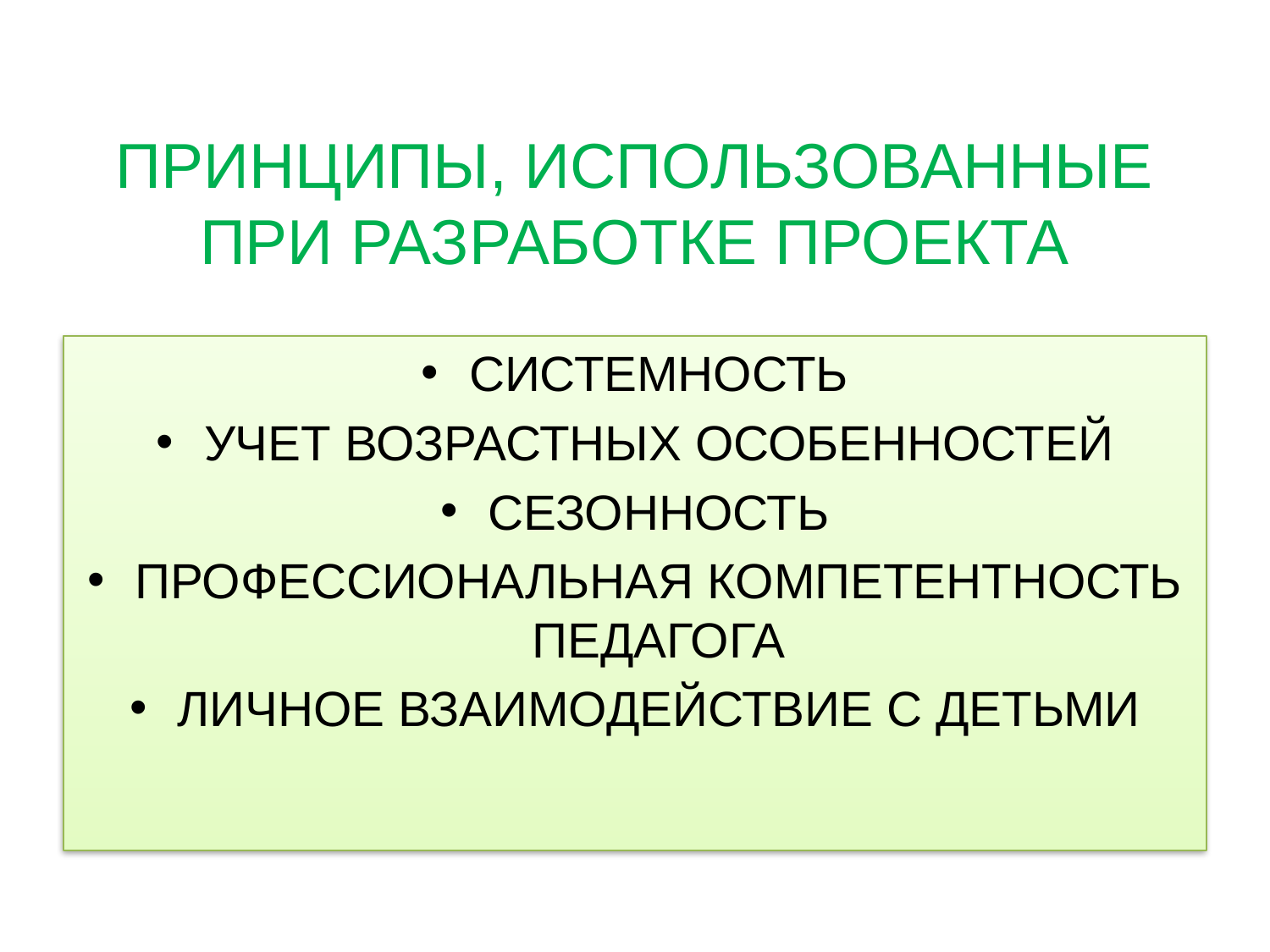

# ПРИНЦИПЫ, ИСПОЛЬЗОВАННЫЕ ПРИ РАЗРАБОТКЕ ПРОЕКТА
СИСТЕМНОСТЬ
УЧЕТ ВОЗРАСТНЫХ ОСОБЕННОСТЕЙ
СЕЗОННОСТЬ
ПРОФЕССИОНАЛЬНАЯ КОМПЕТЕНТНОСТЬ ПЕДАГОГА
ЛИЧНОЕ ВЗАИМОДЕЙСТВИЕ С ДЕТЬМИ